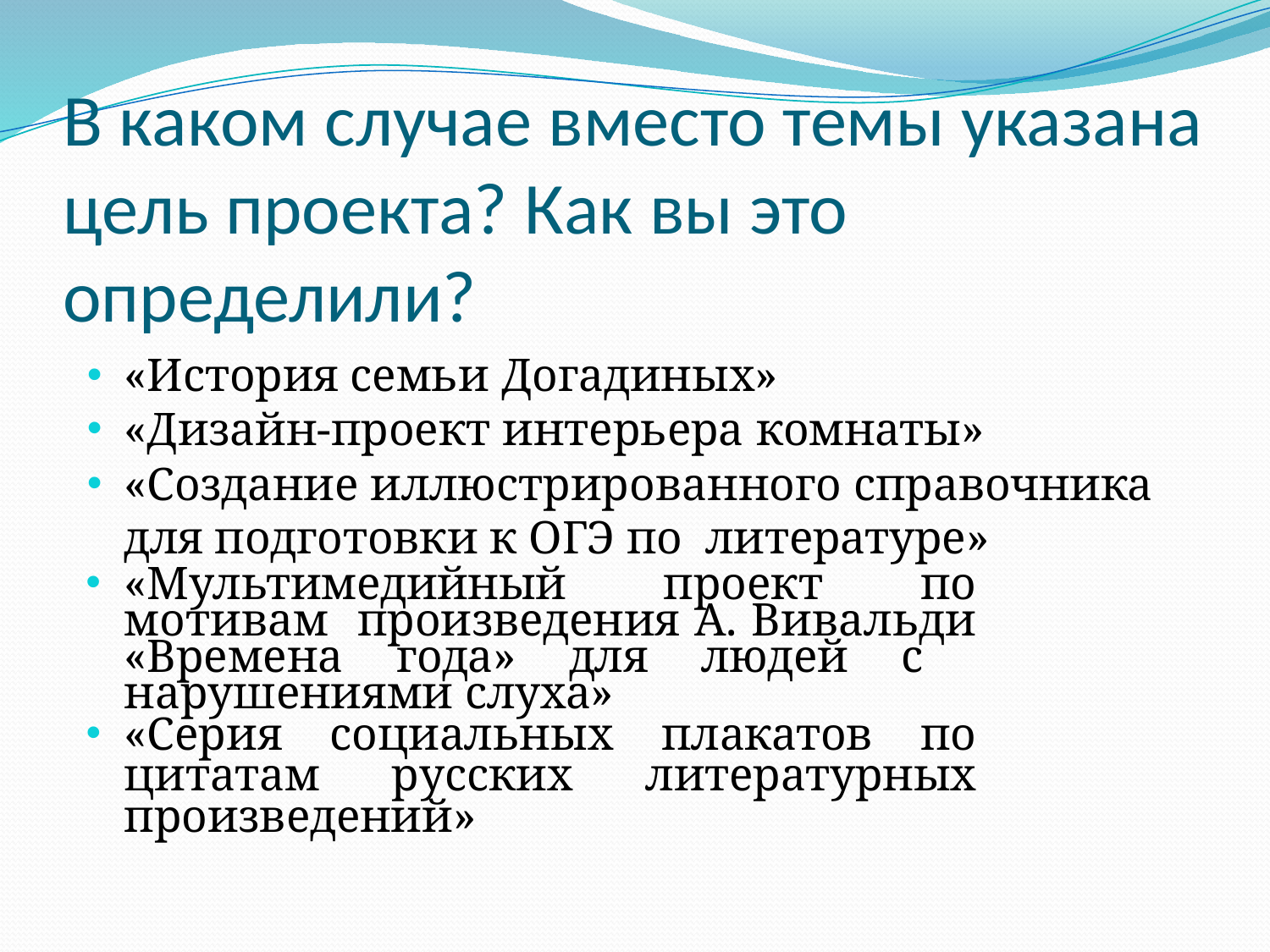

# В каком случае вместо темы указана цель проекта? Как вы это определили?

«История семьи Догадиных»
«Дизайн-проект интерьера комнаты»
«Создание иллюстрированного справочника для подготовки к ОГЭ по  литературе»
«Мультимедийный проект по мотивам  произведения А. Вивальди «Времена года» для людей с  нарушениями слуха»
«Серия социальных плакатов по цитатам русских литературных произведений»